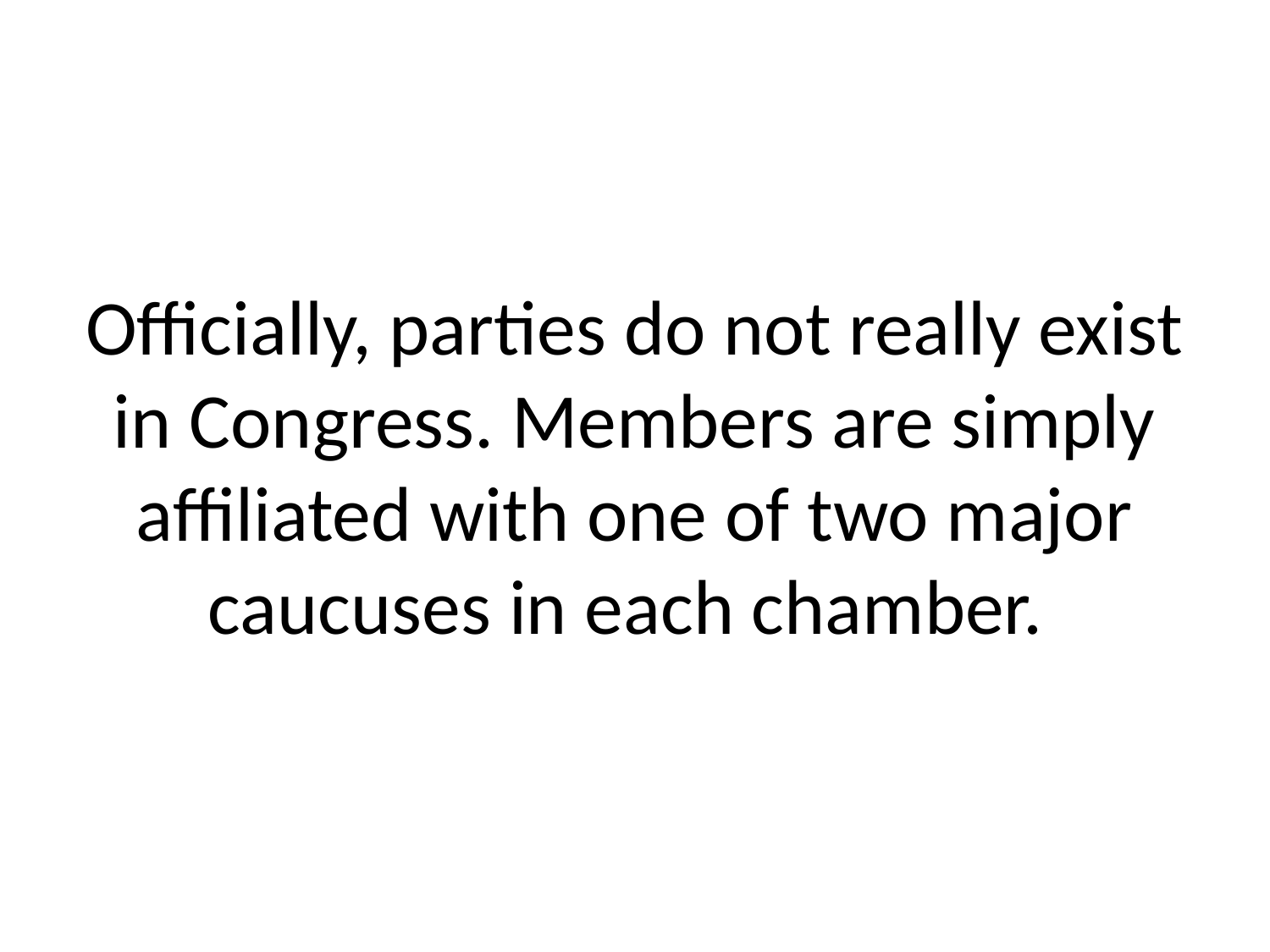

# Officially, parties do not really exist in Congress. Members are simply affiliated with one of two major caucuses in each chamber.